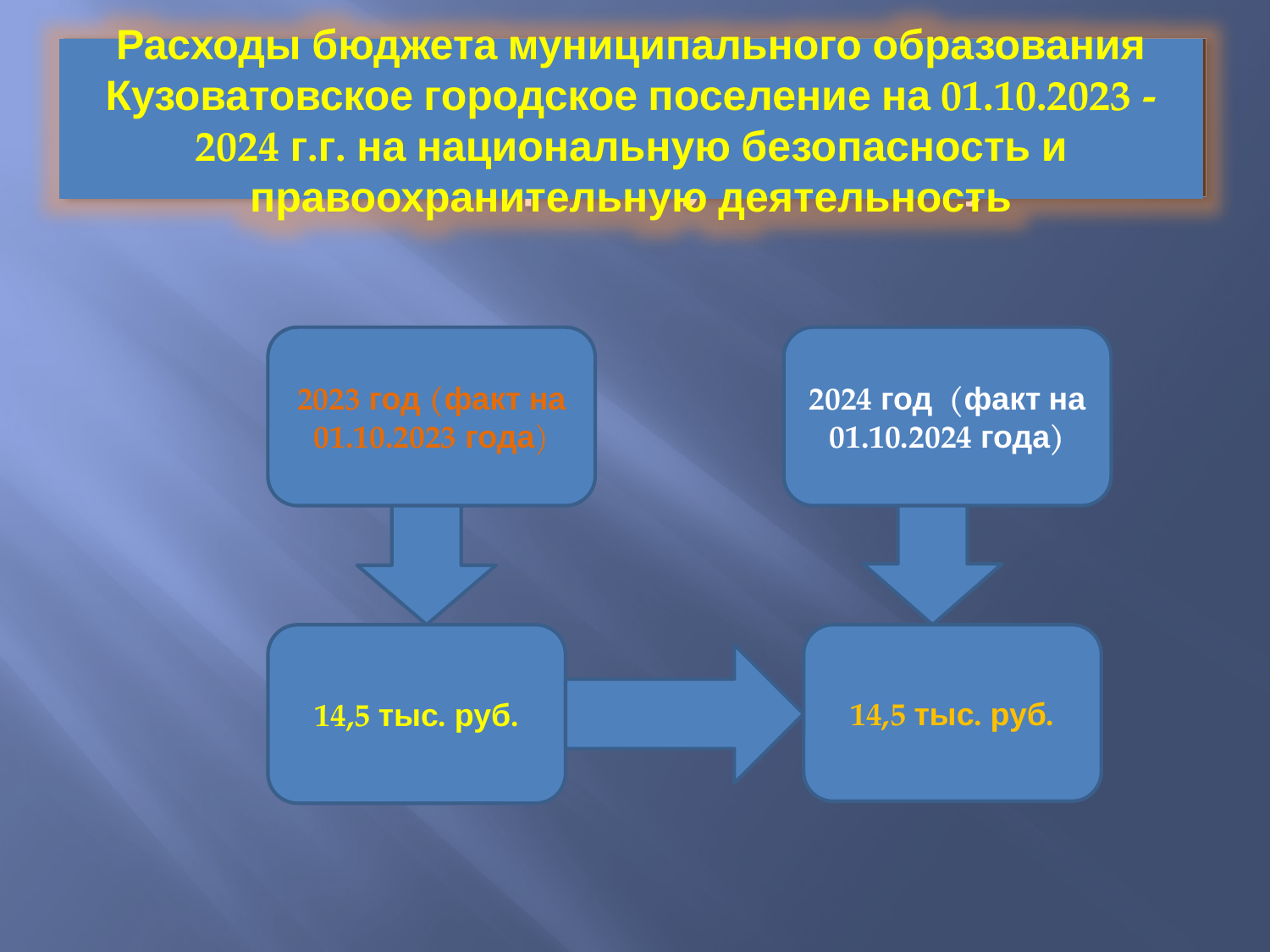

# Расходы бюджета муниципального образования «Кузоватовский район» на 2014 год на социальную политику
Расходы бюджета муниципального образования Кузоватовское городское поселение на 01.10.2023 -2024 г.г. на национальную безопасность и правоохранительную деятельность
2023 год (факт на 01.10.2023 года)
2024 год  (факт на 01.10.2024 года)

14,5 тыс. руб.
14,5 тыс. руб.